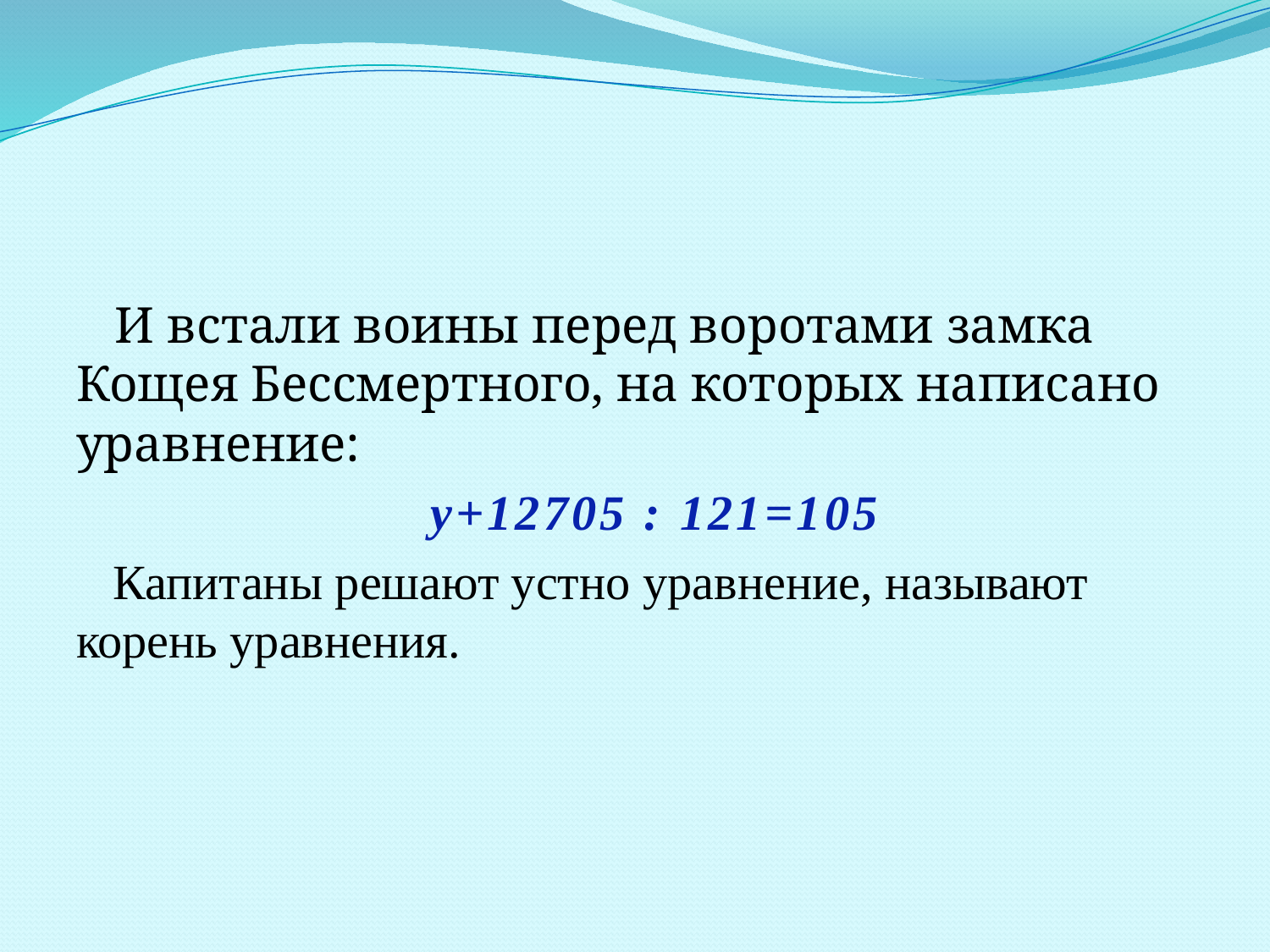

И встали воины перед воротами замка Кощея Бессмертного, на которых написано уравнение:
   у+12705 : 121=105
   Капитаны решают устно уравнение, называют корень уравнения.